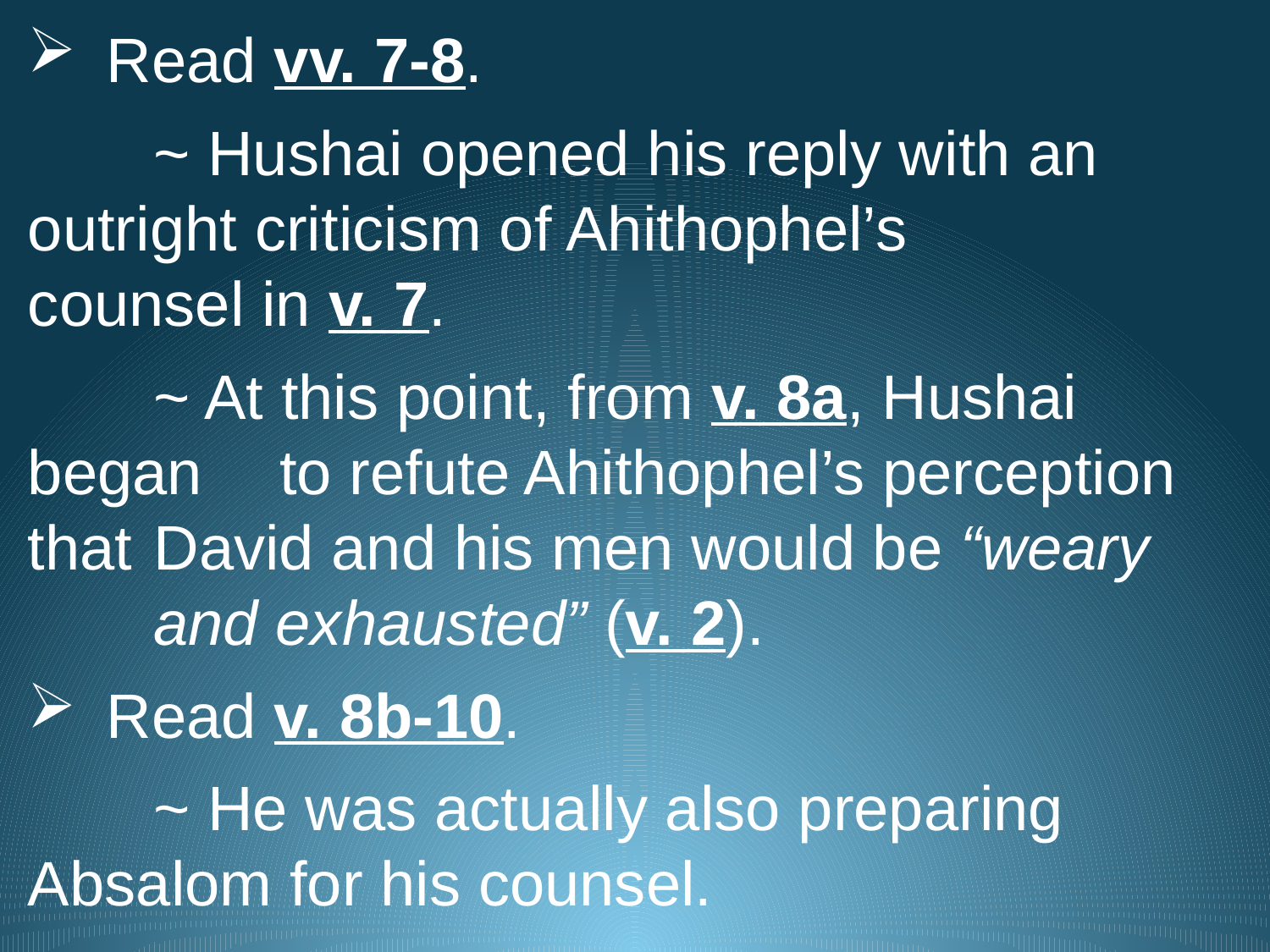

Read vv. 7-8.
		~ Hushai opened his reply with an 						outright criticism of Ahithophel’s 						counsel in v. 7.
		~ At this point, from v. 8a, Hushai began 				to refute Ahithophel’s perception that 				David and his men would be “weary 				and exhausted” (v. 2).
Read v. 8b-10.
		~ He was actually also preparing 						Absalom for his counsel.